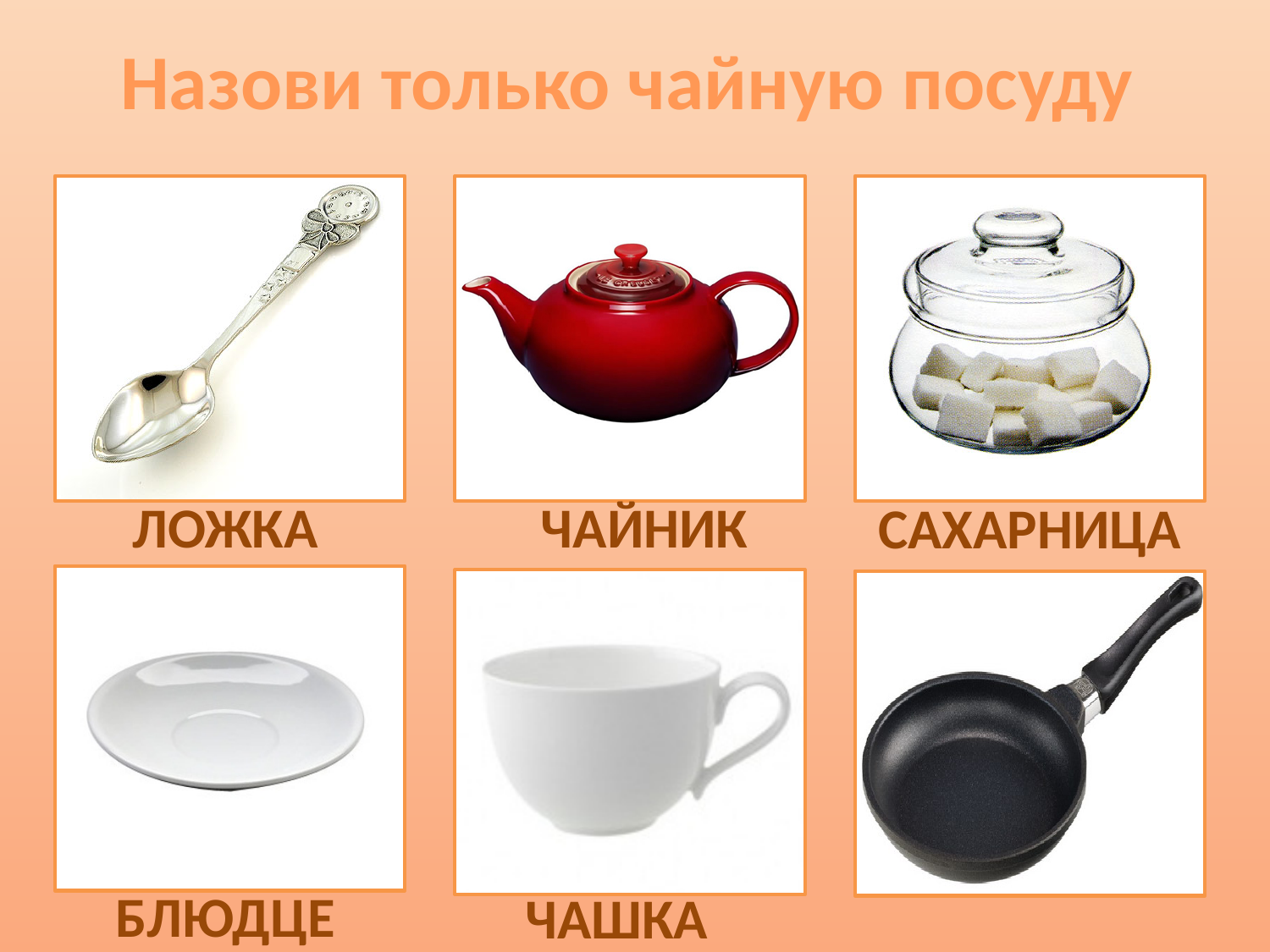

Назови только чайную посуду

ЛОЖКА
ЧАЙНИК
САХАРНИЦА

БЛЮДЦЕ
ЧАШКА